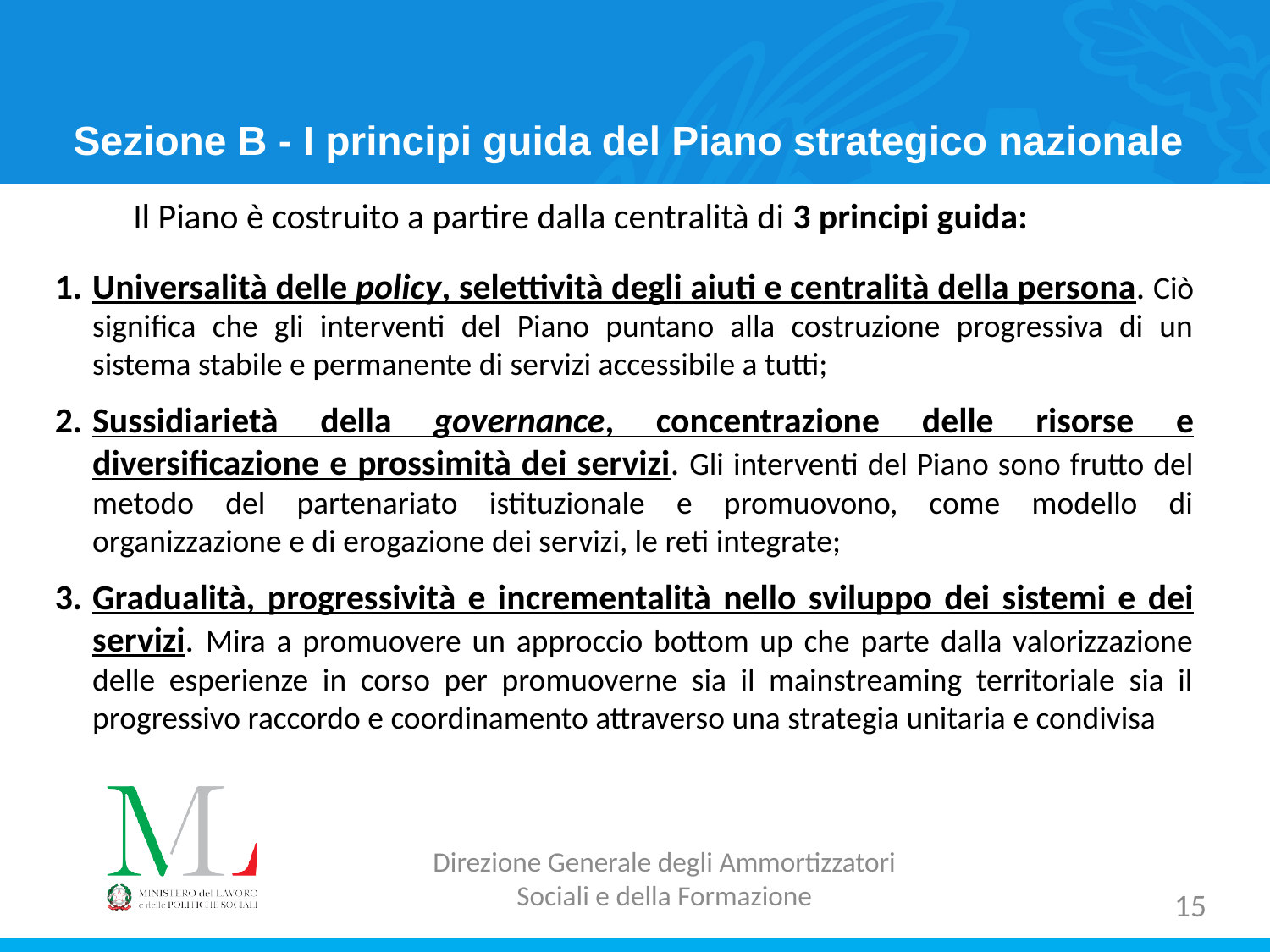

# Sezione B - I principi guida del Piano strategico nazionale
Il Piano è costruito a partire dalla centralità di 3 principi guida:
Universalità delle policy, selettività degli aiuti e centralità della persona. Ciò significa che gli interventi del Piano puntano alla costruzione progressiva di un sistema stabile e permanente di servizi accessibile a tutti;
Sussidiarietà della governance, concentrazione delle risorse e diversificazione e prossimità dei servizi. Gli interventi del Piano sono frutto del metodo del partenariato istituzionale e promuovono, come modello di organizzazione e di erogazione dei servizi, le reti integrate;
Gradualità, progressività e incrementalità nello sviluppo dei sistemi e dei servizi. Mira a promuovere un approccio bottom up che parte dalla valorizzazione delle esperienze in corso per promuoverne sia il mainstreaming territoriale sia il progressivo raccordo e coordinamento attraverso una strategia unitaria e condivisa
Direzione Generale degli Ammortizzatori Sociali e della Formazione
15